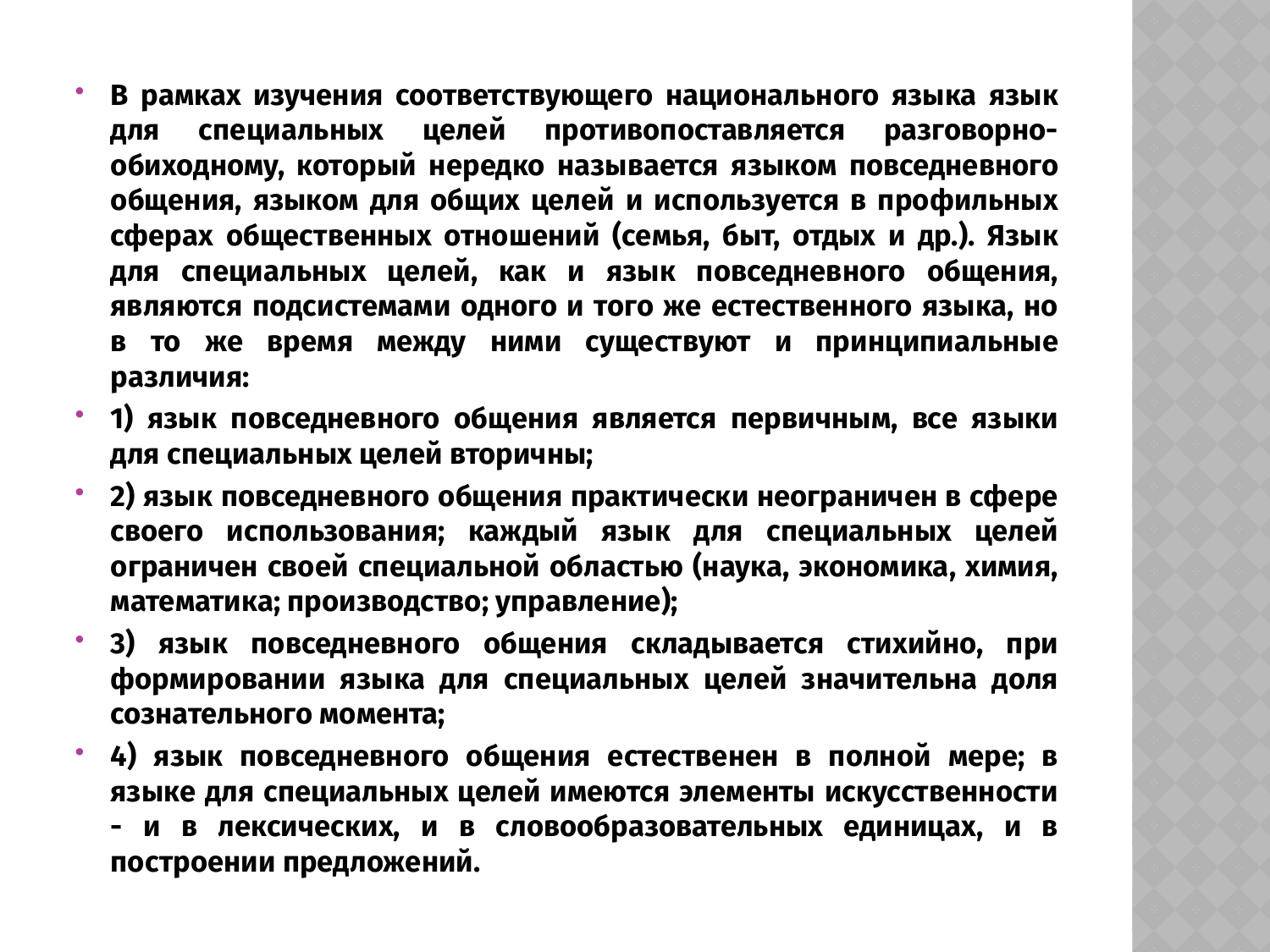

В рамках изучения соответствующего национального языка язык для специальных целей противопоставляется разговорно-обиходному, который нередко называется языком повседневного общения, языком для общих целей и используется в профильных сферах общественных отношений (семья, быт, отдых и др.). Язык для специальных целей, как и язык повседневного общения, являются подсистемами одного и того же естественного языка, но в то же время между ними существуют и принципиальные различия:
1) язык повседневного общения является первичным, все языки для специальных целей вторичны;
2) язык повседневного общения практически неограничен в сфере своего использования; каждый язык для специальных целей ограничен своей специальной областью (наука, экономика, химия, математика; производство; управление);
3) язык повседневного общения складывается стихийно, при формировании языка для специальных целей значительна доля сознательного момента;
4) язык повседневного общения естественен в полной мере; в языке для специальных целей имеются элементы искусственности - и в лексических, и в словообразовательных единицах, и в построении предложений.